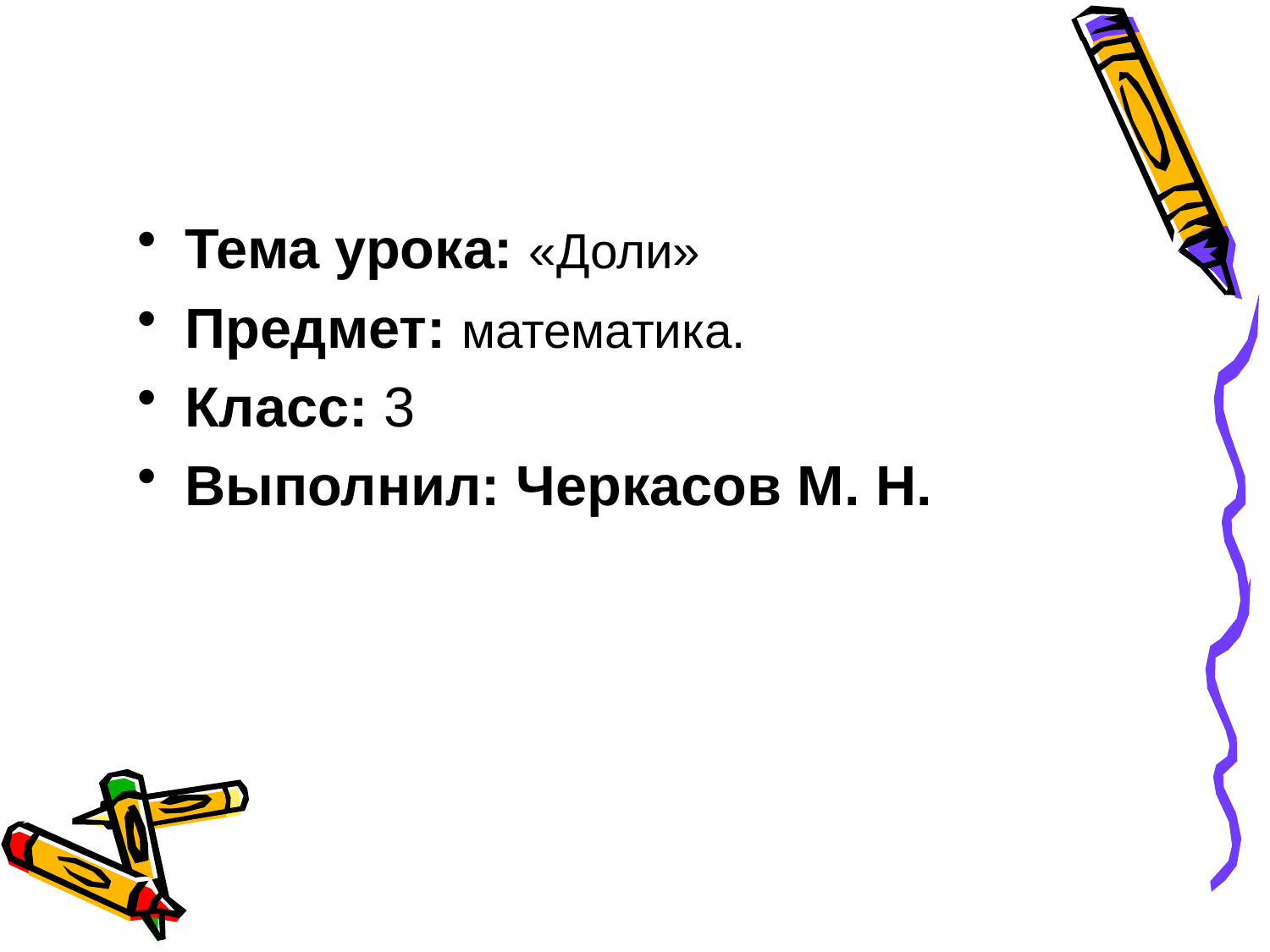

Тема урока: «Доли»
Предмет: математика.
Класс: 3
Выполнил: Черкасов М. Н.